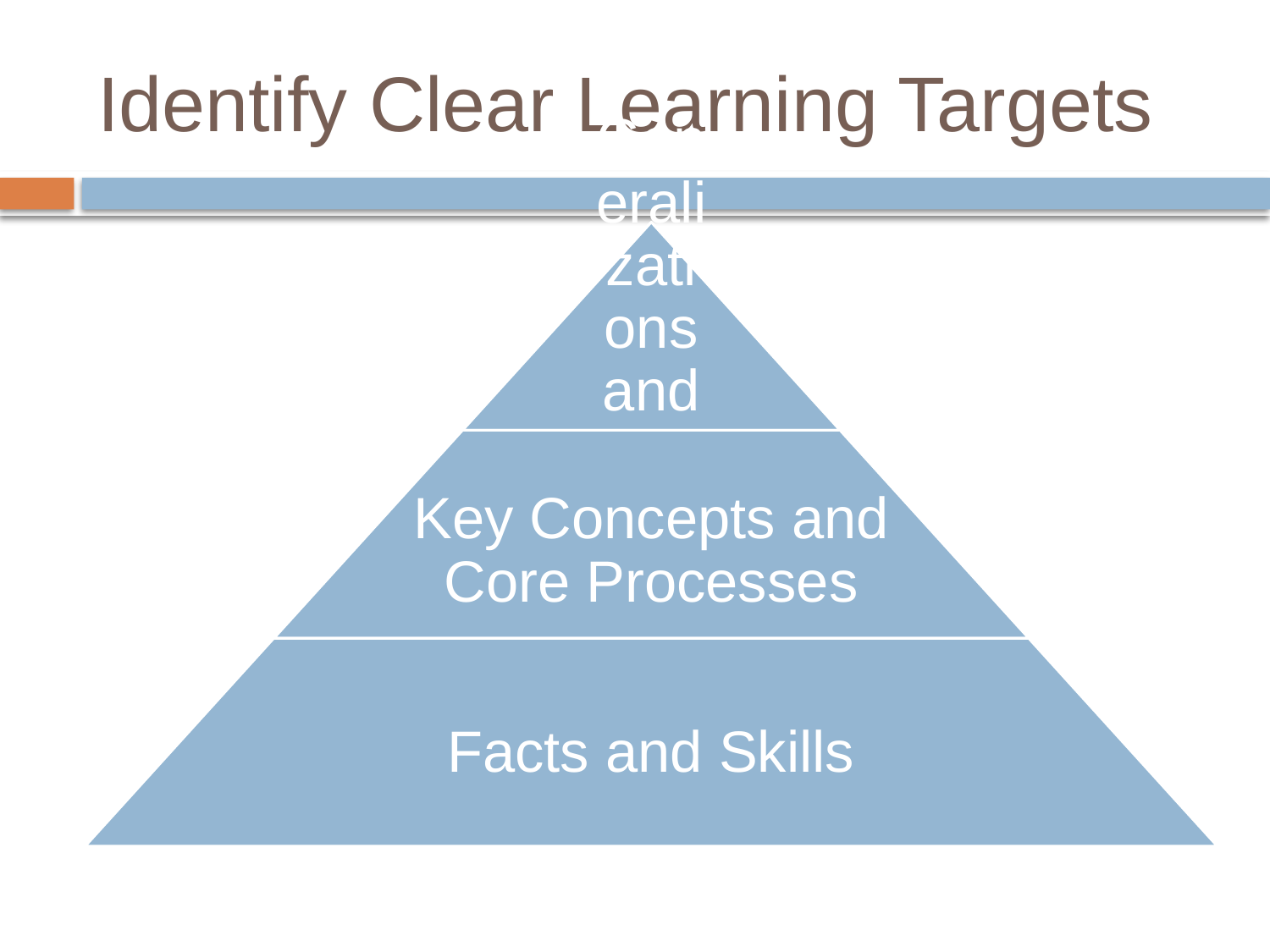

# Identify Clear Learning Targets
Generalizations and Principles
Key Concepts and Core Processes
Facts and Skills